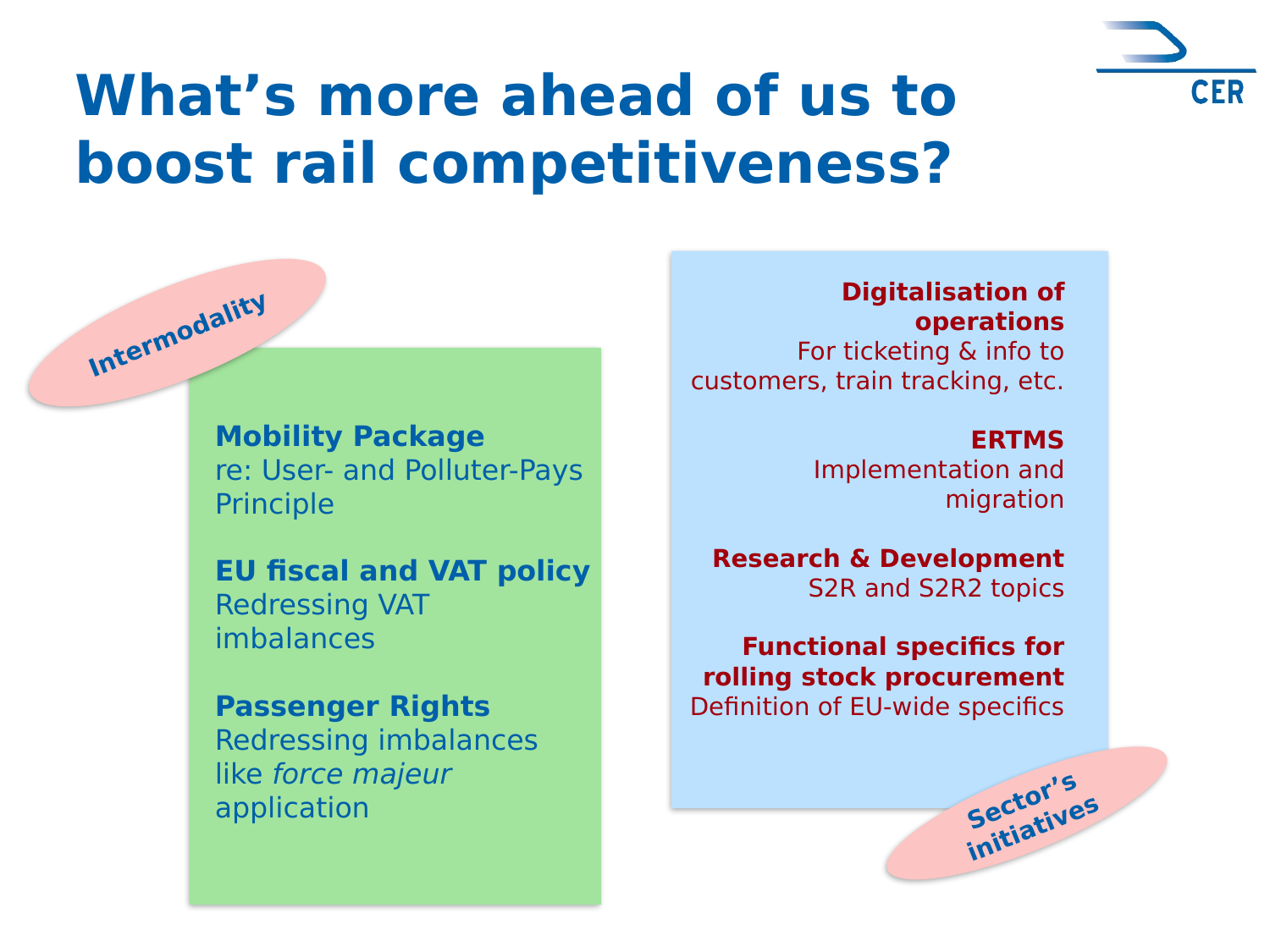

What’s more ahead of us to boost rail competitiveness?

Digitalisation of operations
For ticketing & info to customers, train tracking, etc.

ERTMS
Implementation and migration

Research & Development
S2R and S2R2 topics

Functional specifics for rolling stock procurement
Definition of EU-wide specifics

Intermodality

Mobility Package
re: User- and Polluter-Pays Principle

EU fiscal and VAT policy
Redressing VAT imbalances

Passenger Rights
Redressing imbalances like force majeur application
Sector’s initiatives